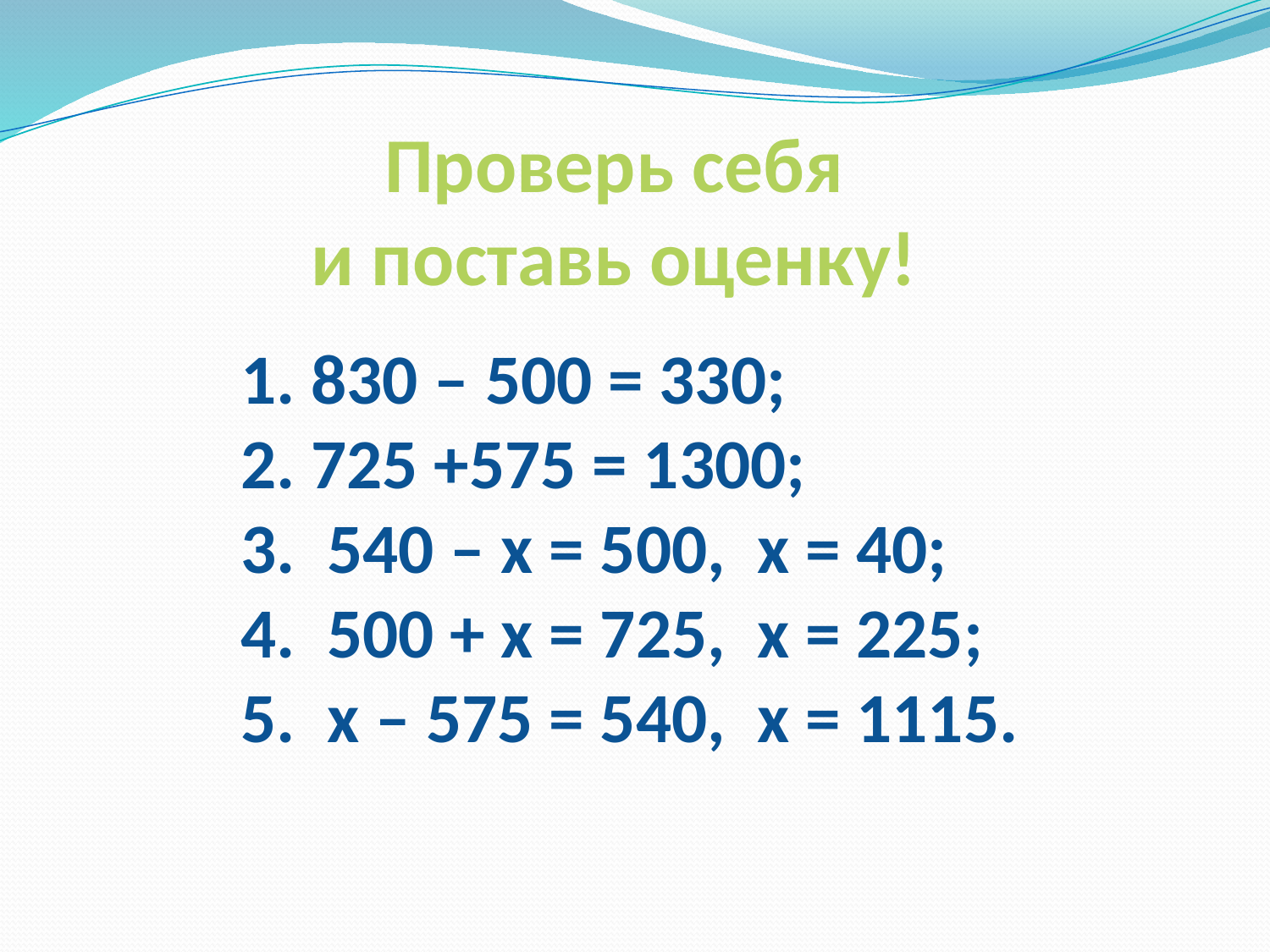

Проверь себя
 и поставь оценку!
 830 – 500 = 330;
 725 +575 = 1300;
  540 – х = 500,  х = 40;
  500 + х = 725,  х = 225;
  х – 575 = 540,  х = 1115.